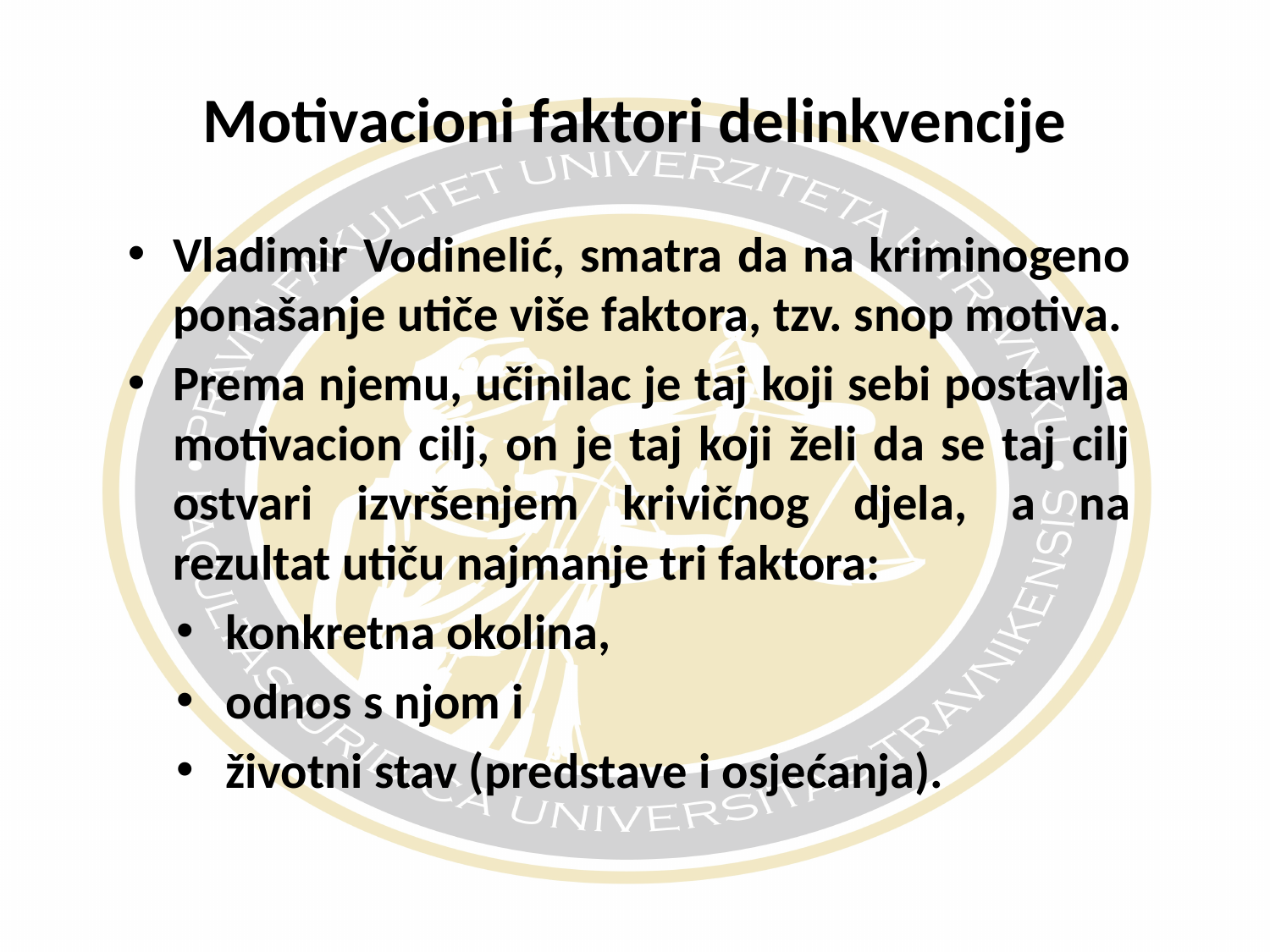

# Motivacioni faktori delinkvencije
Vladimir Vodinelić, smatra da na kriminogeno ponašanje utiče više faktora, tzv. snop motiva.
Prema njemu, učinilac je taj koji sebi postavlja motivacion cilj, on je taj koji želi da se taj cilj ostvari izvršenjem krivičnog djela, a na rezultat utiču najmanje tri faktora:
konkretna okolina,
odnos s njom i
životni stav (predstave i osjećanja).